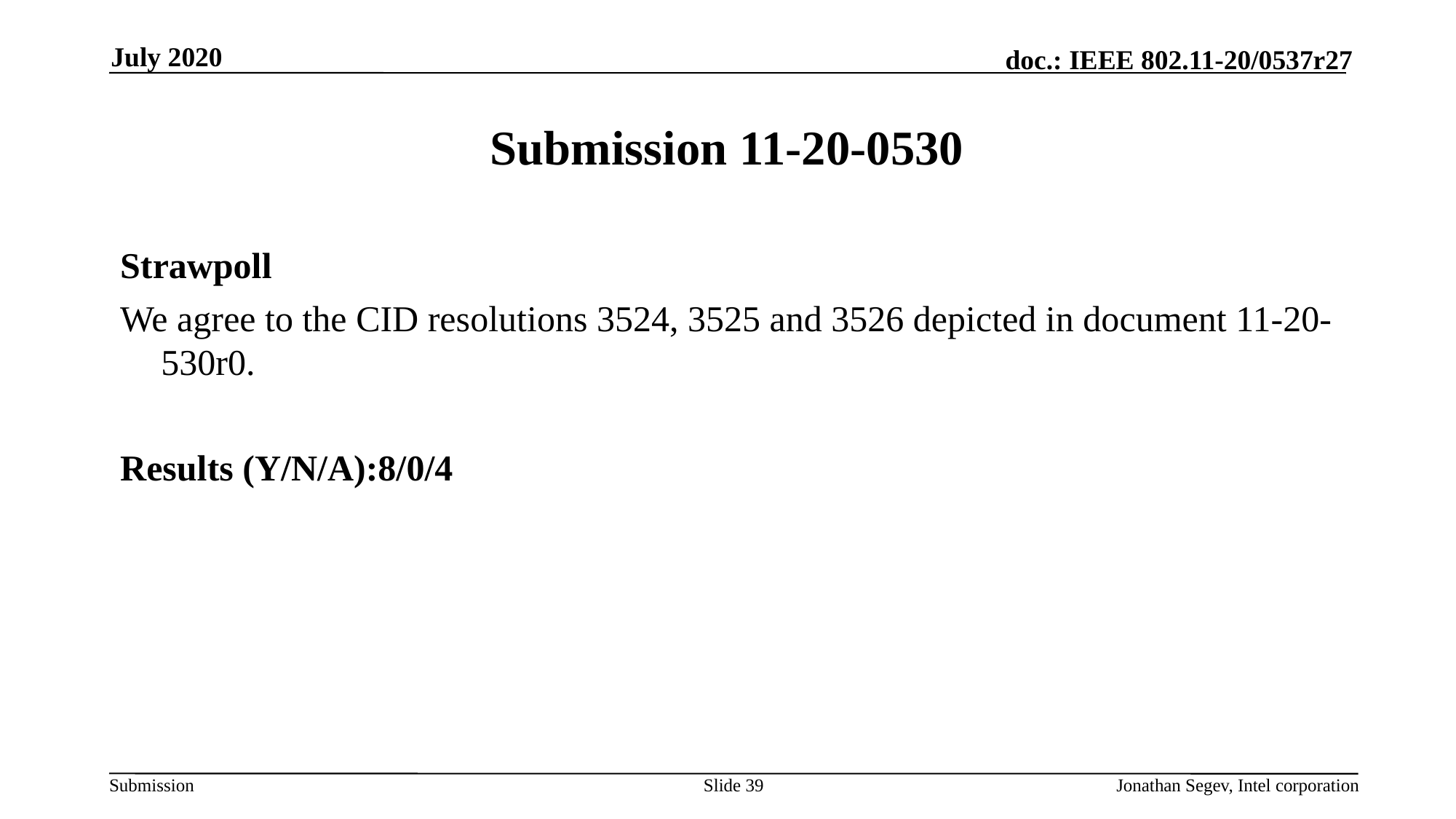

July 2020
# Submission 11-20-0530
Strawpoll
We agree to the CID resolutions 3524, 3525 and 3526 depicted in document 11-20-530r0.

Results (Y/N/A):8/0/4
Slide 39
Jonathan Segev, Intel corporation